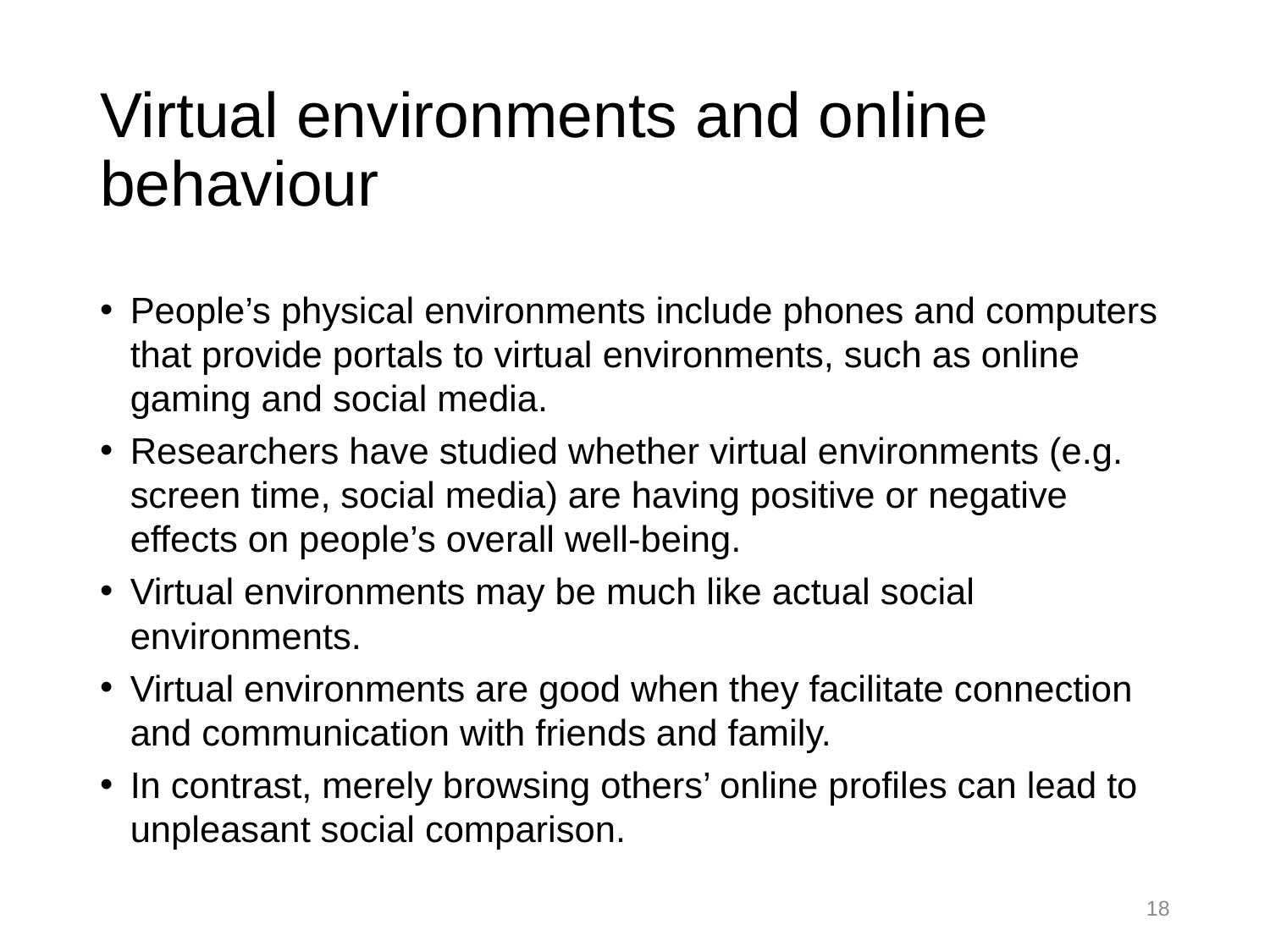

# Virtual environments and online behaviour
People’s physical environments include phones and computers that provide portals to virtual environments, such as online gaming and social media.
Researchers have studied whether virtual environments (e.g. screen time, social media) are having positive or negative effects on people’s overall well-being.
Virtual environments may be much like actual social environments.
Virtual environments are good when they facilitate connection and communication with friends and family.
In contrast, merely browsing others’ online profiles can lead to unpleasant social comparison.
18